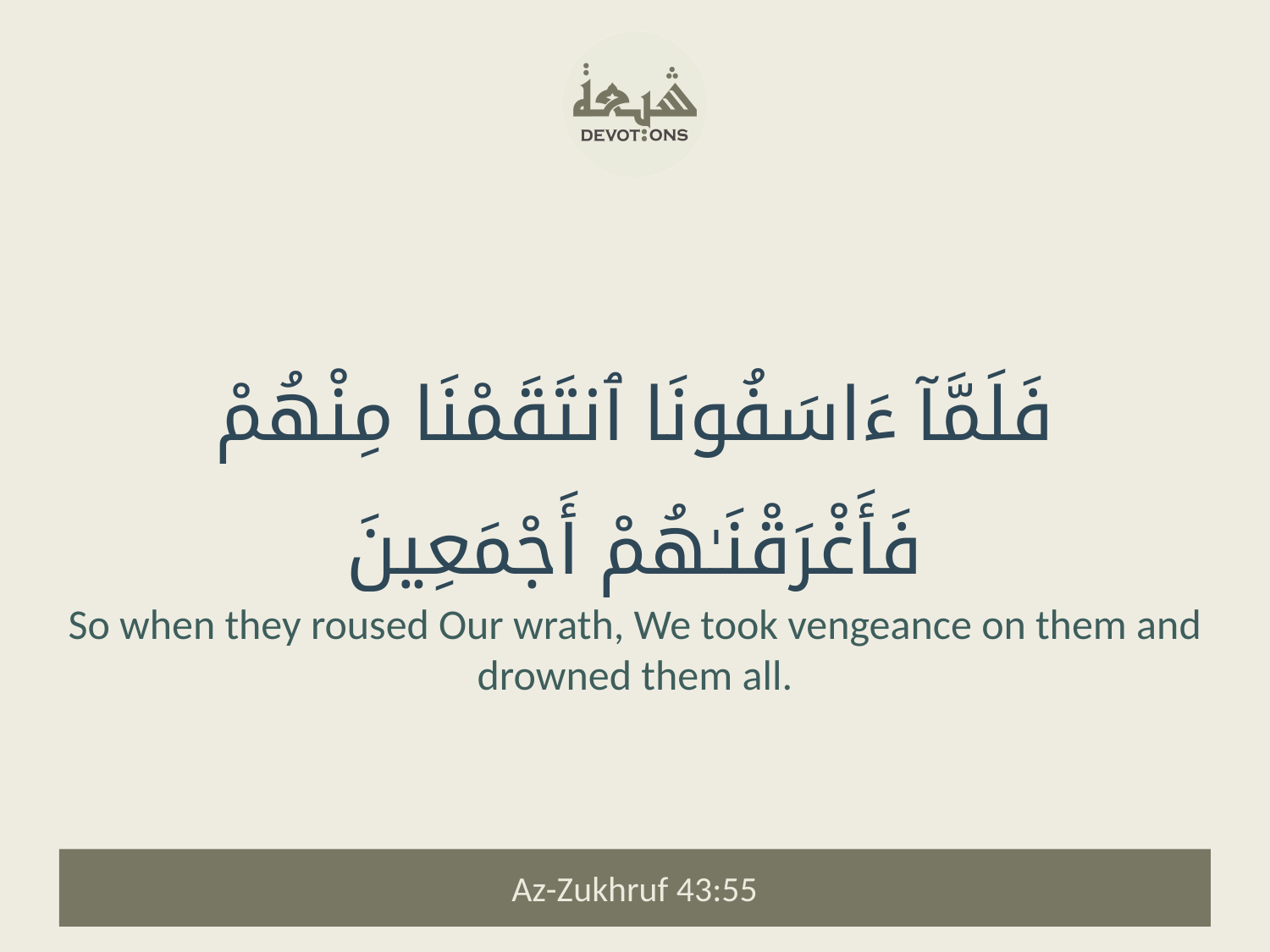

فَلَمَّآ ءَاسَفُونَا ٱنتَقَمْنَا مِنْهُمْ فَأَغْرَقْنَـٰهُمْ أَجْمَعِينَ
So when they roused Our wrath, We took vengeance on them and drowned them all.
Az-Zukhruf 43:55